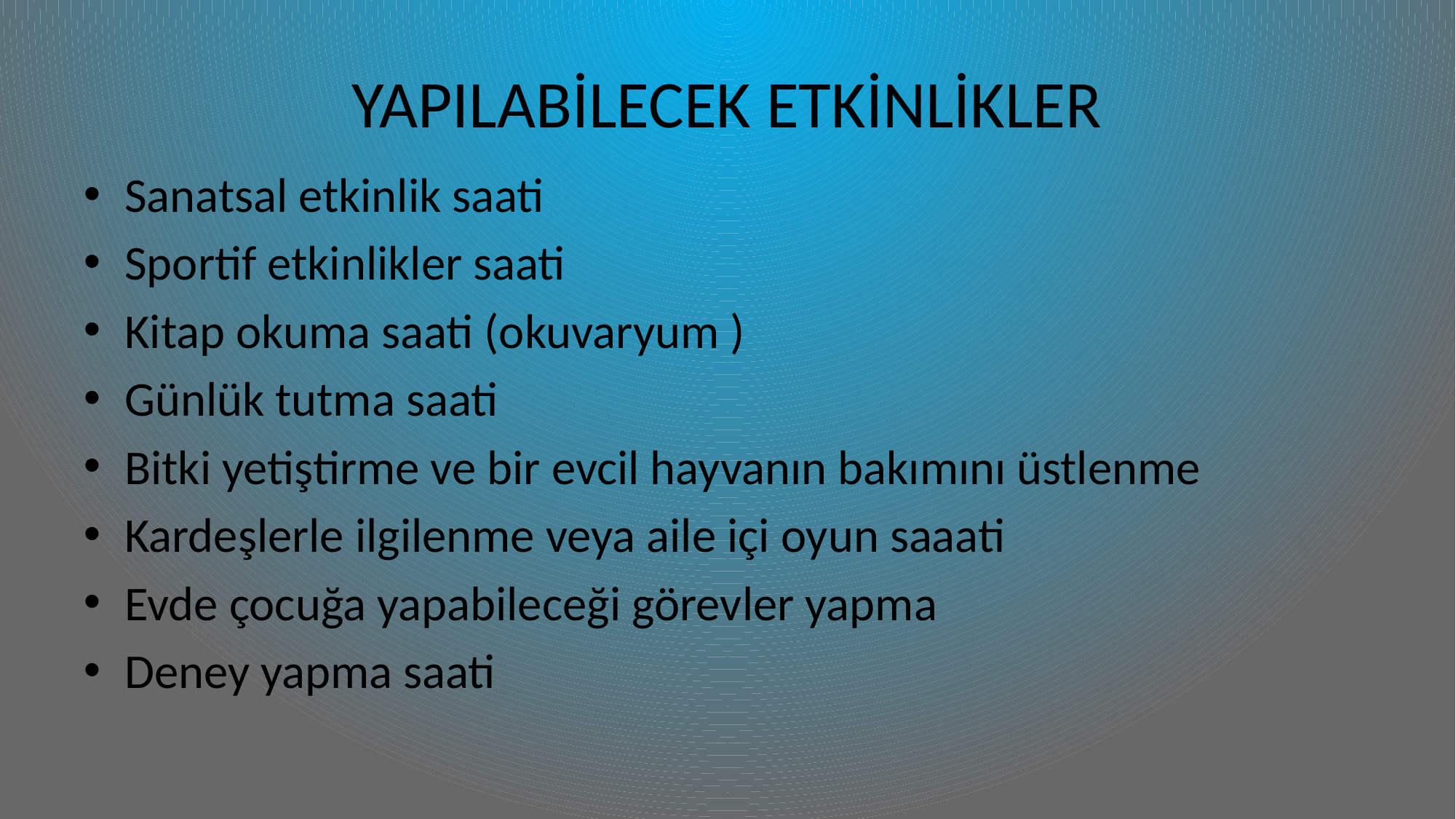

# YAPILABİLECEK ETKİNLİKLER
Sanatsal etkinlik saati
Sportif etkinlikler saati
Kitap okuma saati (okuvaryum )
Günlük tutma saati
Bitki yetiştirme ve bir evcil hayvanın bakımını üstlenme
Kardeşlerle ilgilenme veya aile içi oyun saaati
Evde çocuğa yapabileceği görevler yapma
Deney yapma saati